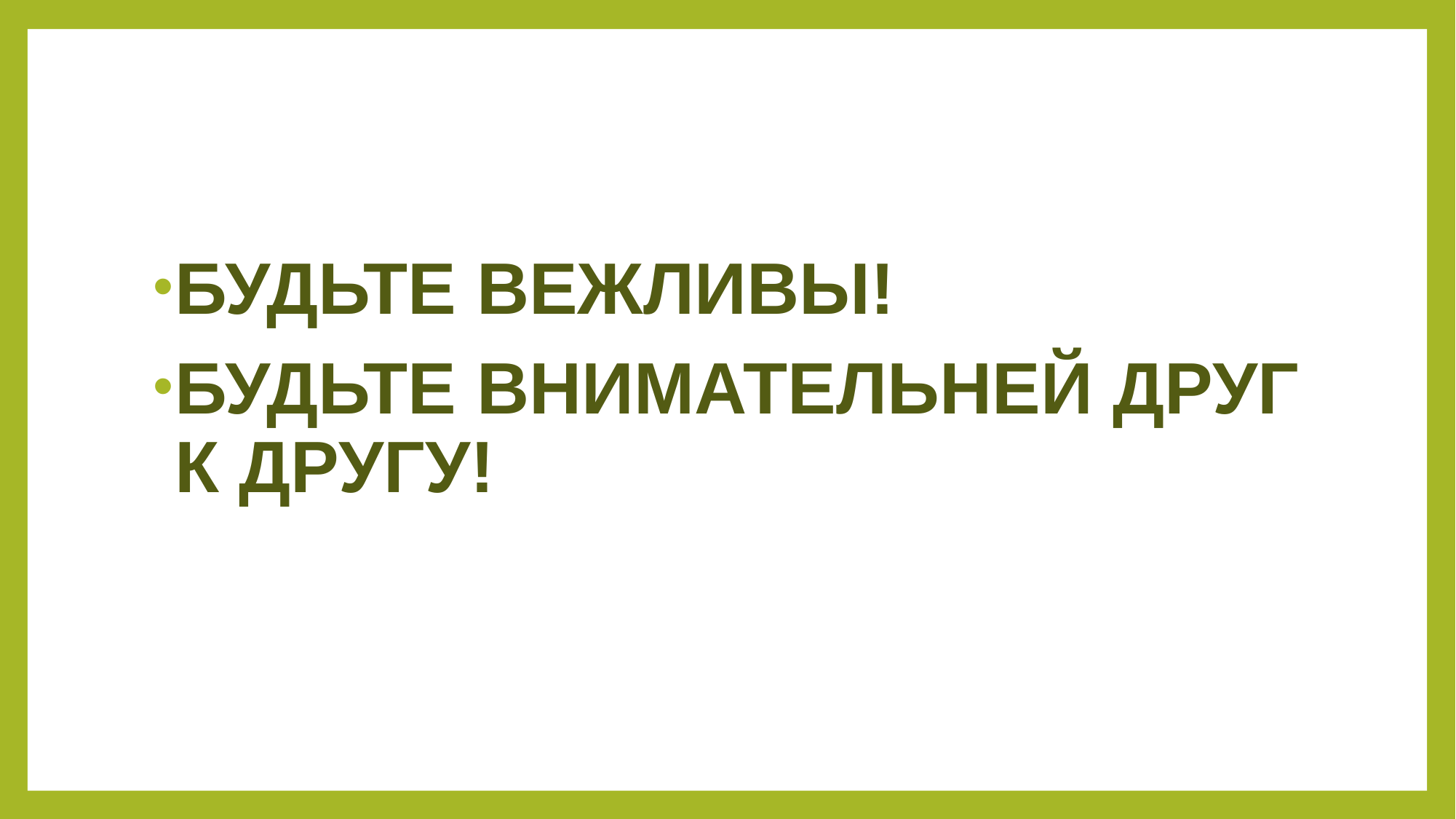

#
БУДЬТЕ ВЕЖЛИВЫ!
БУДЬТЕ ВНИМАТЕЛЬНЕЙ ДРУГ К ДРУГУ!